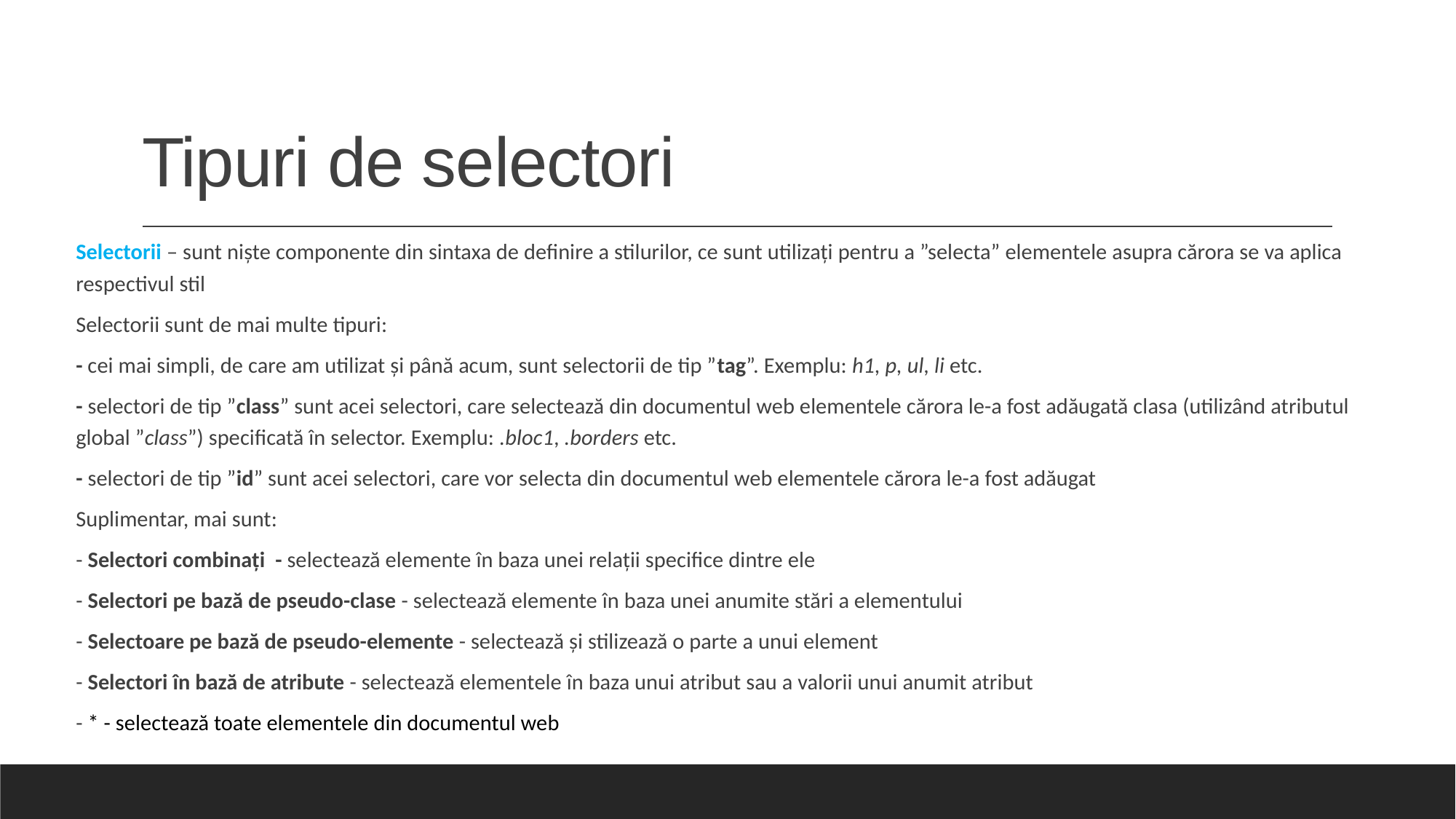

# Tipuri de selectori
Selectorii – sunt niște componente din sintaxa de definire a stilurilor, ce sunt utilizați pentru a ”selecta” elementele asupra cărora se va aplica respectivul stil
Selectorii sunt de mai multe tipuri:
- cei mai simpli, de care am utilizat și până acum, sunt selectorii de tip ”tag”. Exemplu: h1, p, ul, li etc.
- selectori de tip ”class” sunt acei selectori, care selectează din documentul web elementele cărora le-a fost adăugată clasa (utilizând atributul global ”class”) specificată în selector. Exemplu: .bloc1, .borders etc.
- selectori de tip ”id” sunt acei selectori, care vor selecta din documentul web elementele cărora le-a fost adăugat
Suplimentar, mai sunt:
- Selectori combinați  - selectează elemente în baza unei relații specifice dintre ele
- Selectori pe bază de pseudo-clase - selectează elemente în baza unei anumite stări a elementului
- Selectoare pe bază de pseudo-elemente - selectează și stilizează o parte a unui element
- Selectori în bază de atribute - selectează elementele în baza unui atribut sau a valorii unui anumit atribut
- * - selectează toate elementele din documentul web